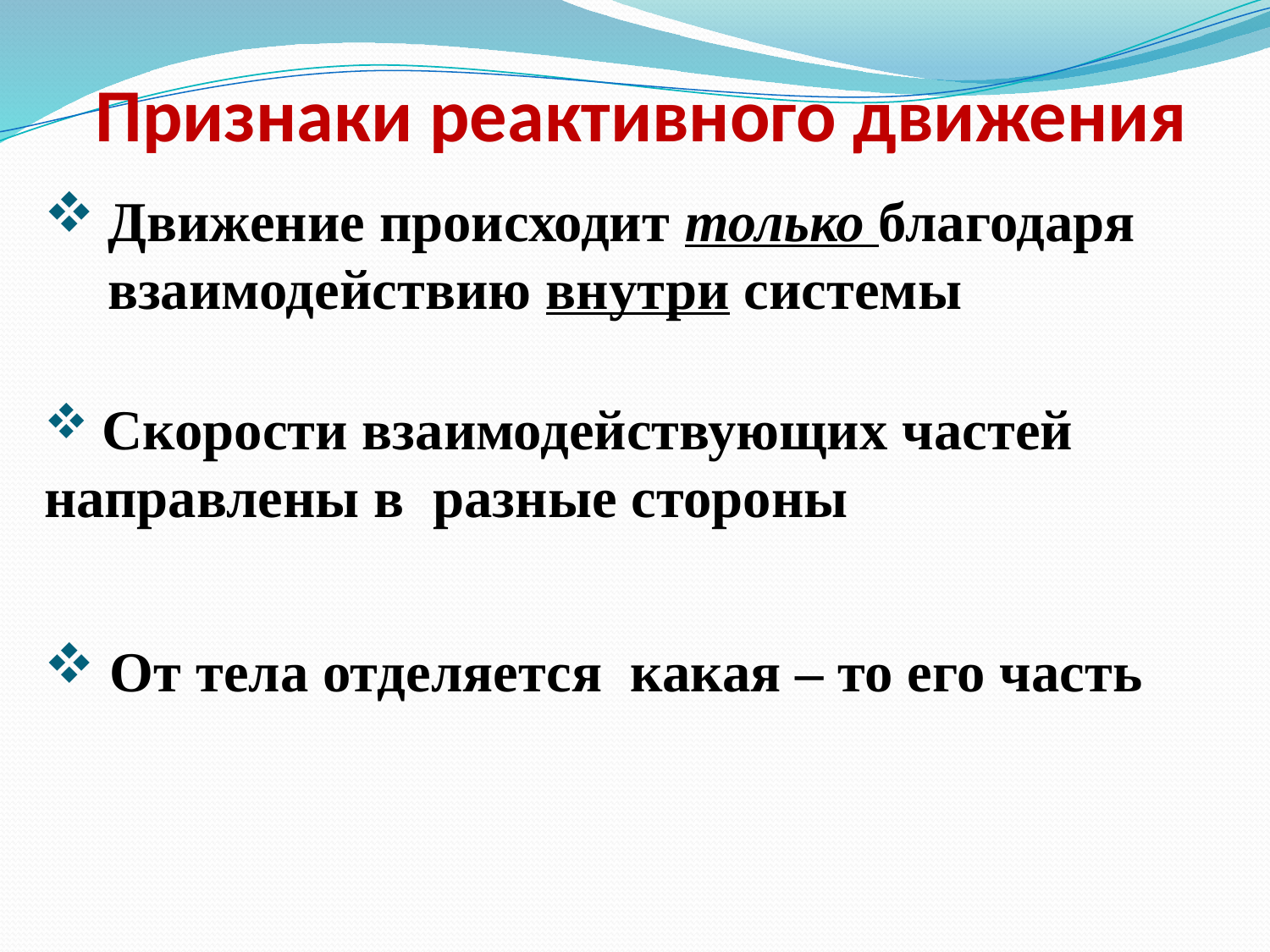

Признаки реактивного движения
Движение происходит только благодаря взаимодействию внутри системы
 Скорости взаимодействующих частей     направлены в  разные стороны

 От тела отделяется  какая – то его часть